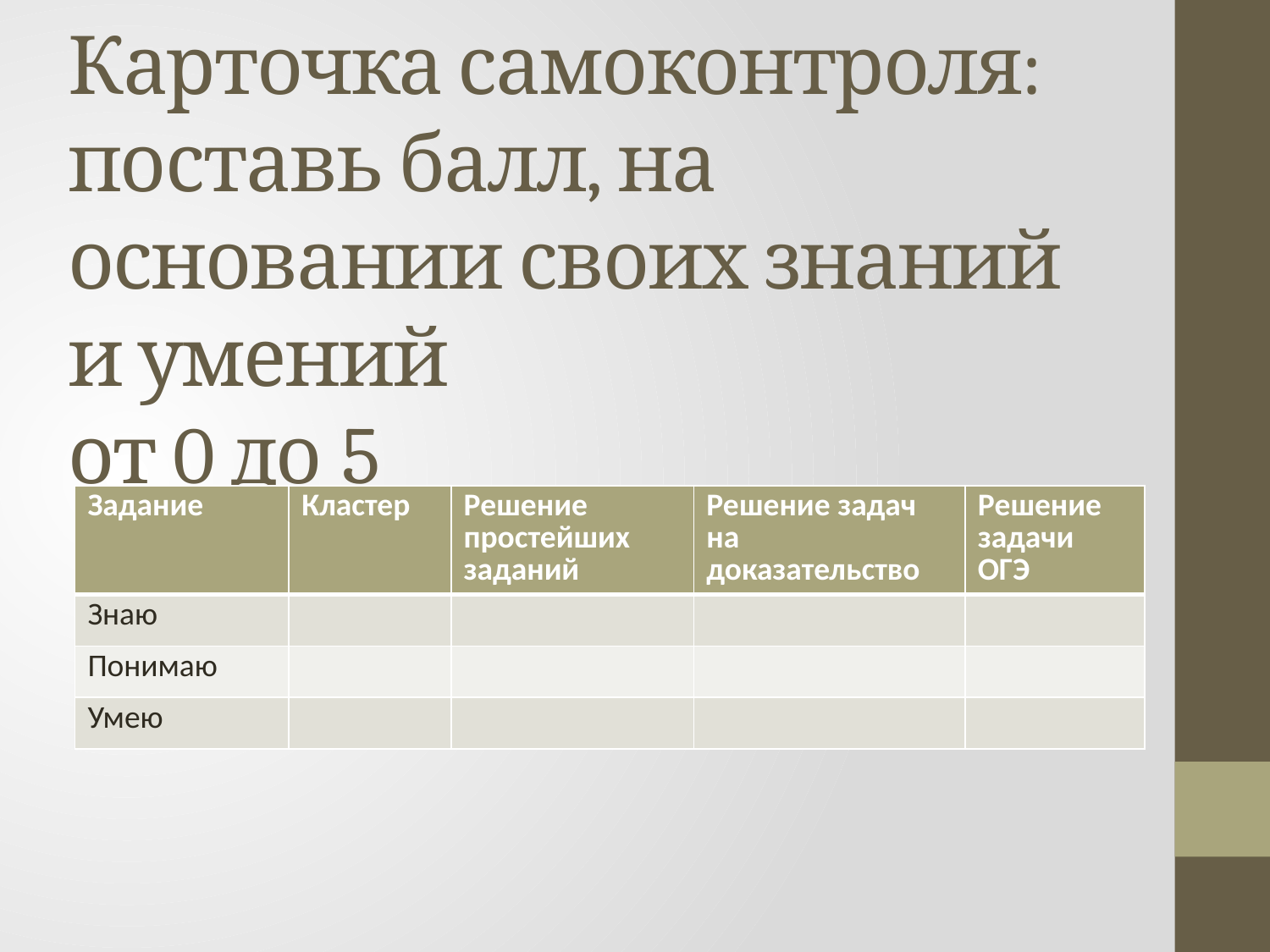

# Карточка самоконтроля: поставь балл, на основании своих знаний и умений от 0 до 5
| Задание | Кластер | Решение простейших заданий | Решение задач на доказательство | Решение задачи ОГЭ |
| --- | --- | --- | --- | --- |
| Знаю |  |  |  |  |
| Понимаю |  |  |  |  |
| Умею |  |  |  |  |